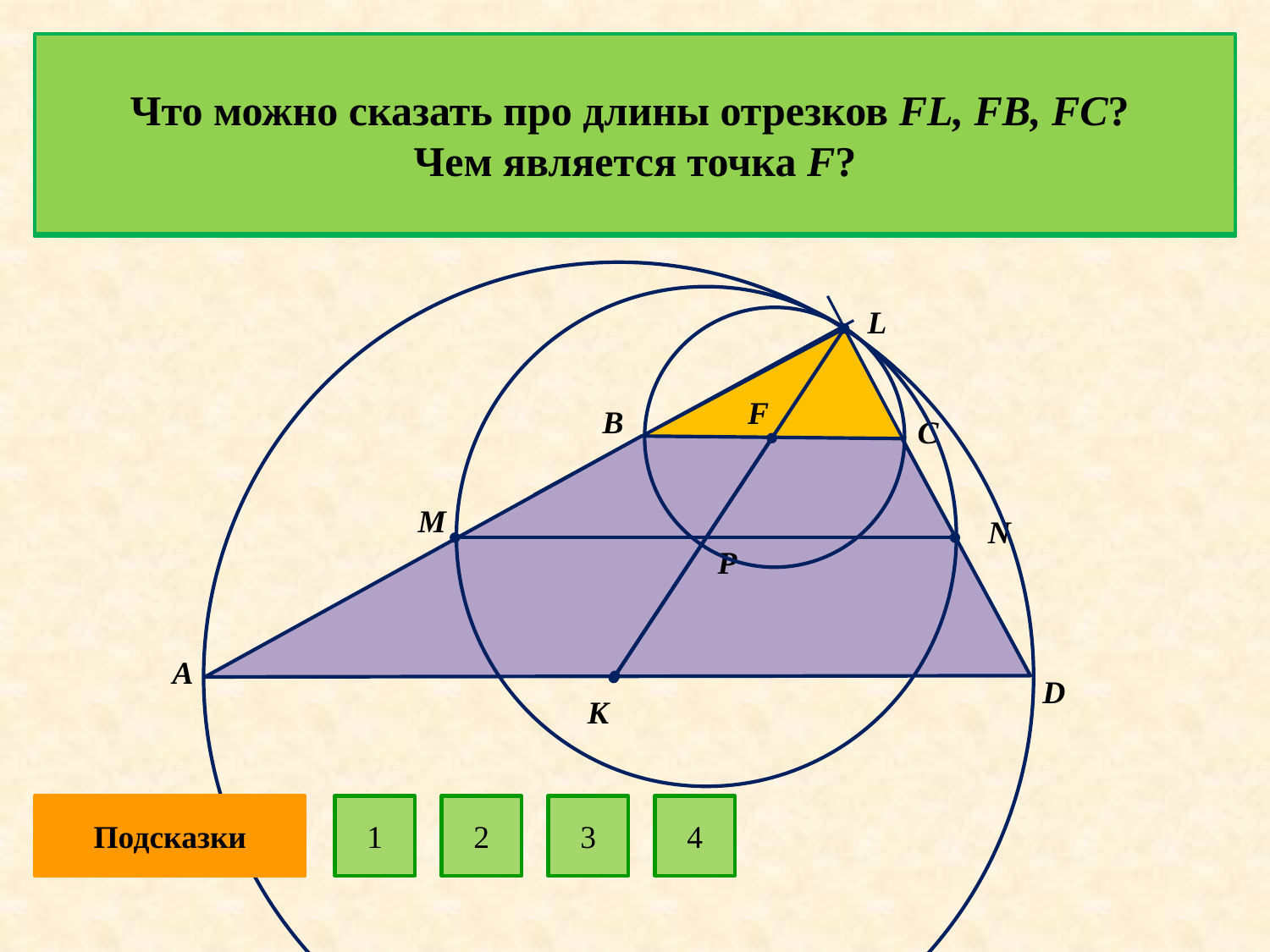

Что можно сказать про длины отрезков FL, FB, FC?
 Чем является точка F?
Чему равна средняя линия трапеции?
Будут ли точки K, P,  F, L  лежать на одной прямой ?
Продолжите боковые стороны трапеции до пересечения. Каким будет Δ ALD?
# Углы при одном из оснований трапеции равны 77° и 13°, а отрезки, соединяющие середины противоположных сторон трапеции, равны 11 и 10. Найдите основания трапеции.

L

F
B
C

M
N
P
А
D
К
Подсказки
1
2
3
4